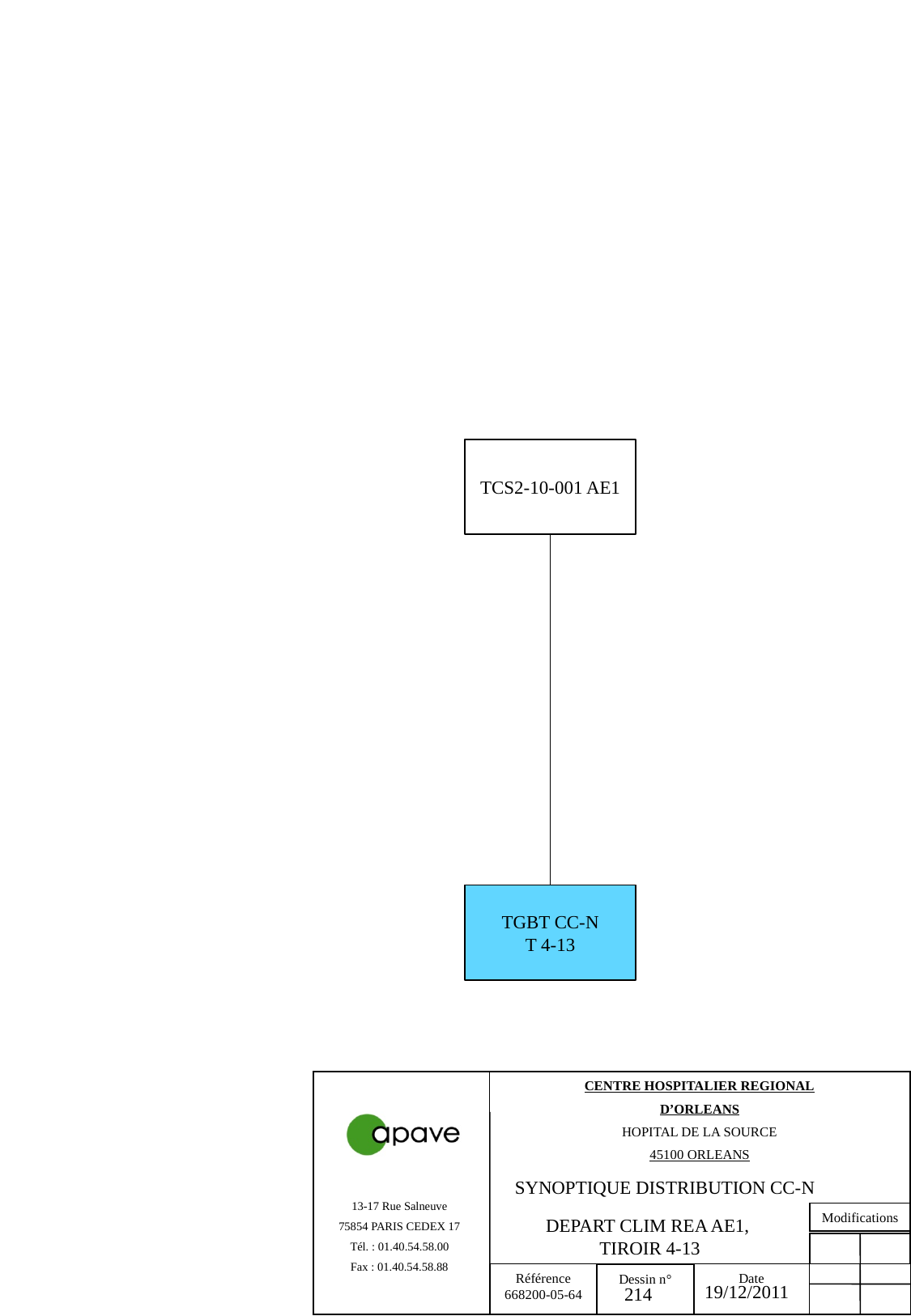

TCS2-10-001 AE1
TGBT CC-N
T 4-13
SYNOPTIQUE DISTRIBUTION CC-N
DEPART CLIM REA AE1,
TIROIR 4-13
19/12/2011
214